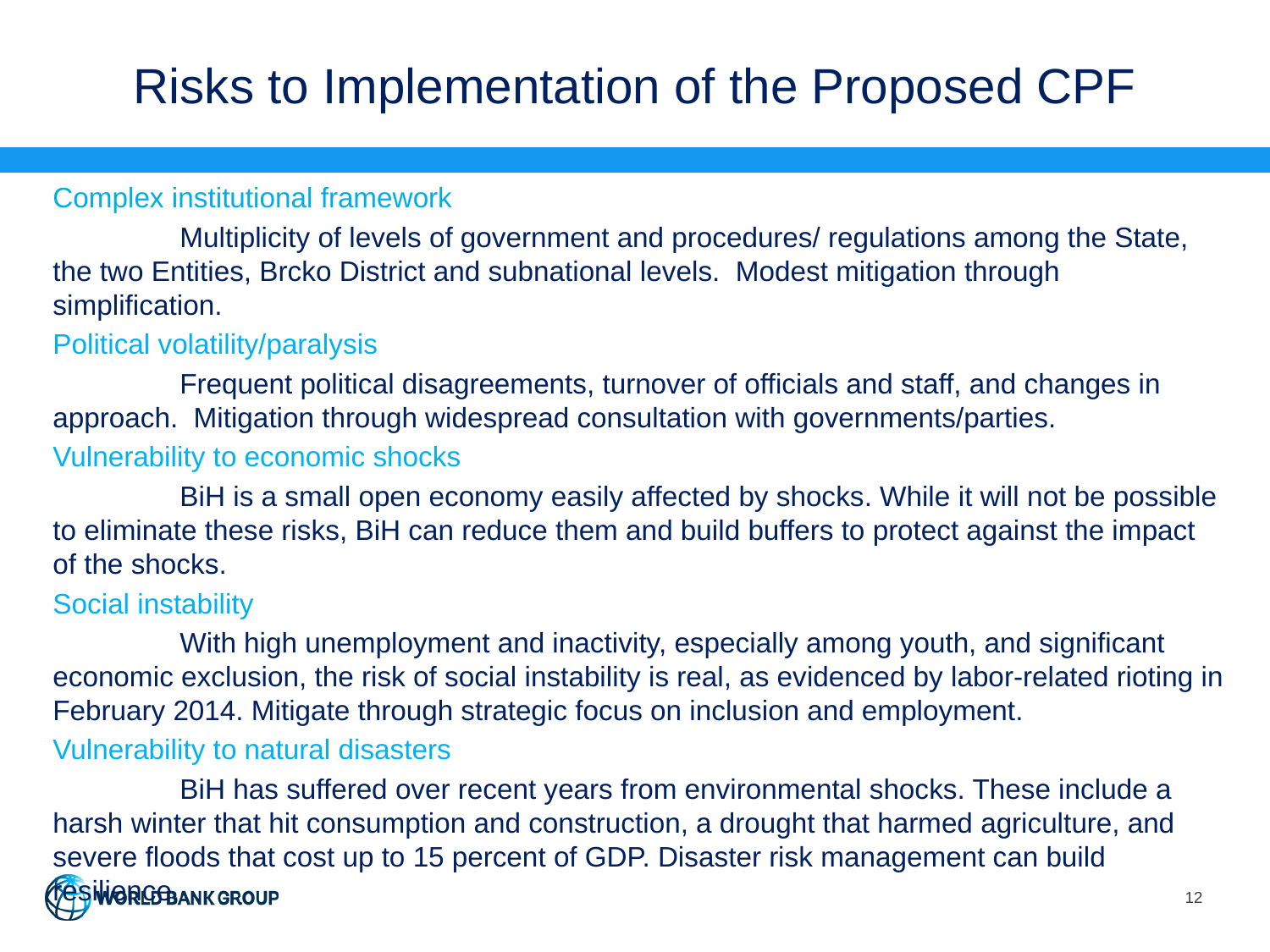

# Risks to Implementation of the Proposed CPF
Complex institutional framework
	Multiplicity of levels of government and procedures/ regulations among the State, the two Entities, Brcko District and subnational levels.  Modest mitigation through simplification.
Political volatility/paralysis
	Frequent political disagreements, turnover of officials and staff, and changes in approach.  Mitigation through widespread consultation with governments/parties.
Vulnerability to economic shocks
	BiH is a small open economy easily affected by shocks. While it will not be possible to eliminate these risks, BiH can reduce them and build buffers to protect against the impact of the shocks.
Social instability
	With high unemployment and inactivity, especially among youth, and significant economic exclusion, the risk of social instability is real, as evidenced by labor-related rioting in February 2014. Mitigate through strategic focus on inclusion and employment.
Vulnerability to natural disasters
	BiH has suffered over recent years from environmental shocks. These include a harsh winter that hit consumption and construction, a drought that harmed agriculture, and severe floods that cost up to 15 percent of GDP. Disaster risk management can build resilience.

12